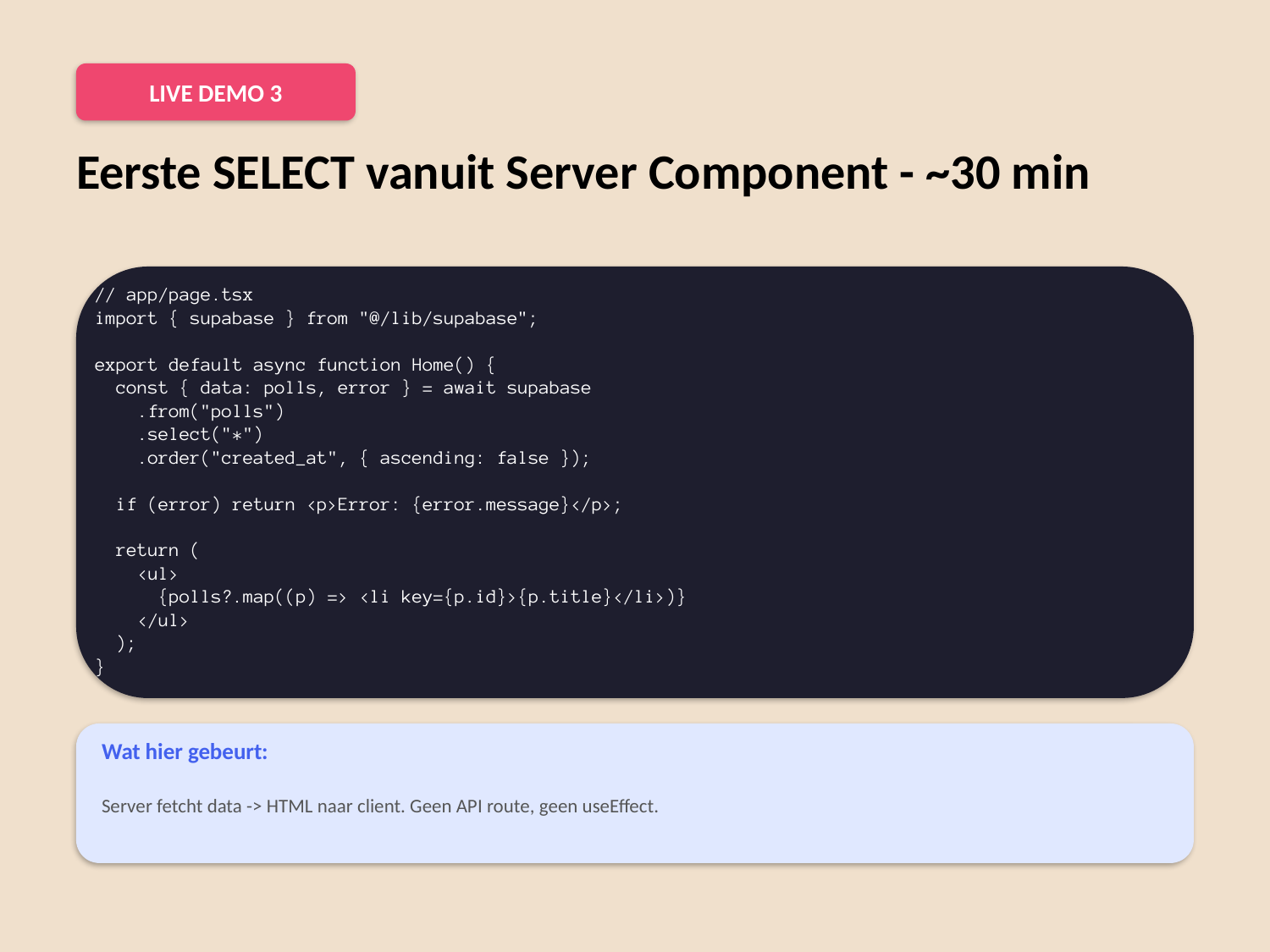

LIVE DEMO 3
Eerste SELECT vanuit Server Component - ~30 min

// app/page.tsx
import { supabase } from "@/lib/supabase";

export default async function Home() {
  const { data: polls, error } = await supabase
    .from("polls")
    .select("*")
    .order("created_at", { ascending: false });

  if (error) return <p>Error: {error.message}</p>;

  return (
    <ul>
      {polls?.map((p) => <li key={p.id}>{p.title}</li>)}
    </ul>
  );
}

Wat hier gebeurt:
Server fetcht data -> HTML naar client. Geen API route, geen useEffect.